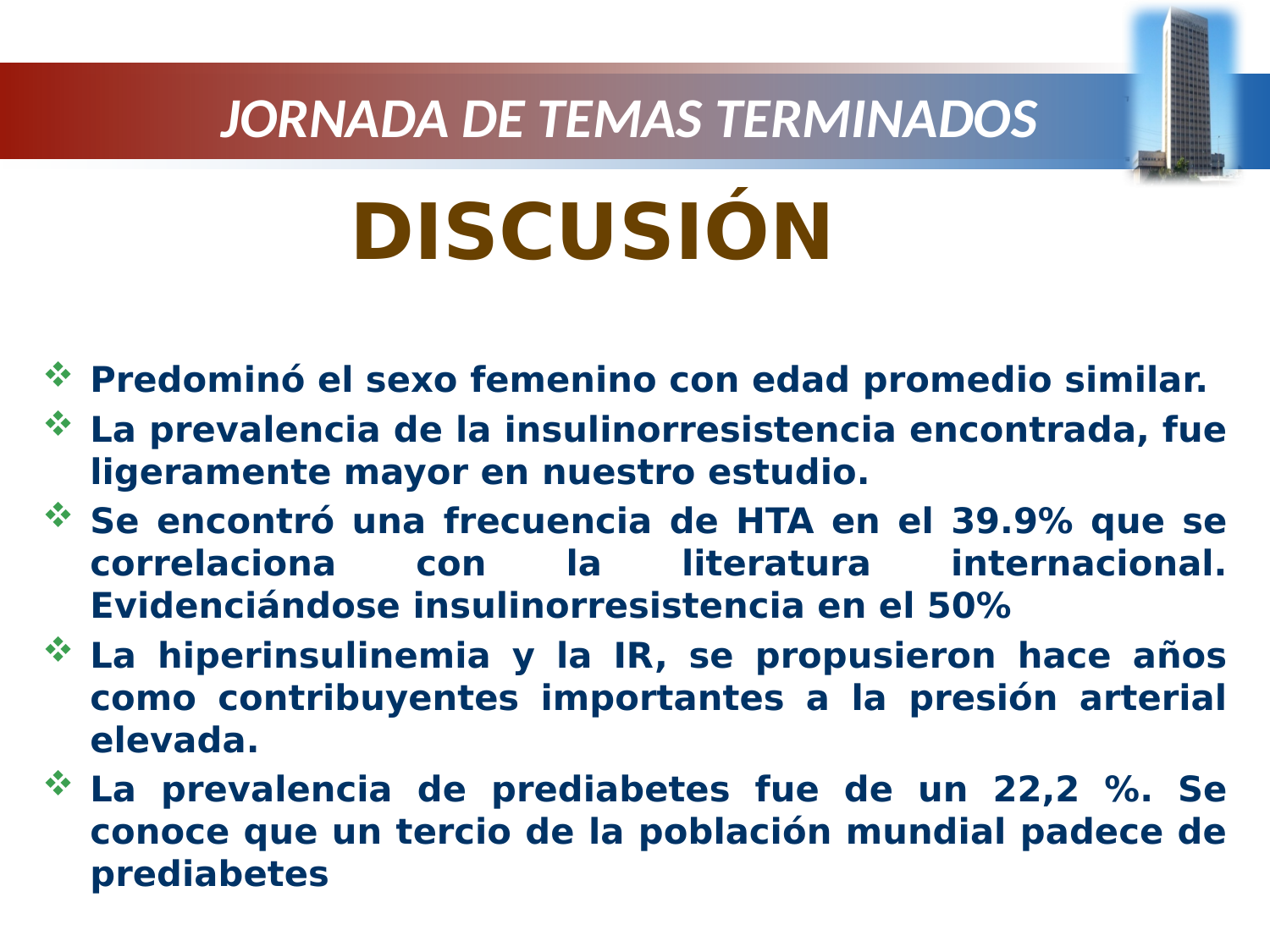

# JORNADA DE TEMAS TERMINADOS
DISCUSIÓN
Predominó el sexo femenino con edad promedio similar.
La prevalencia de la insulinorresistencia encontrada, fue ligeramente mayor en nuestro estudio.
Se encontró una frecuencia de HTA en el 39.9% que se correlaciona con la literatura internacional. Evidenciándose insulinorresistencia en el 50%
La hiperinsulinemia y la IR, se propusieron hace años como contribuyentes importantes a la presión arterial elevada.
La prevalencia de prediabetes fue de un 22,2 %. Se conoce que un tercio de la población mundial padece de prediabetes